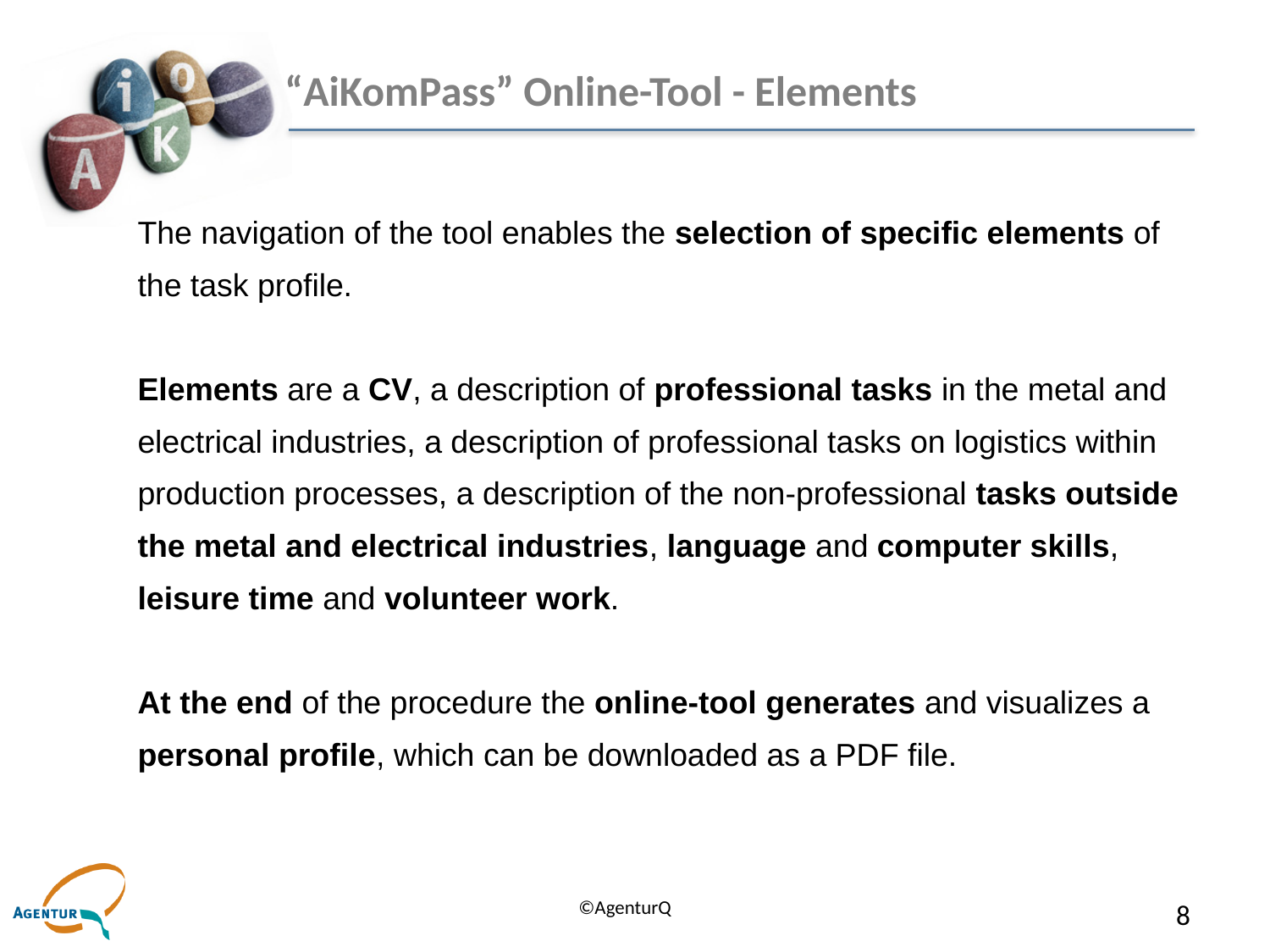

# “AiKomPass” Online-Tool - Elements
The navigation of the tool enables the selection of specific elements of
the task profile.

Elements are a CV, a description of professional tasks in the metal and
electrical industries, a description of professional tasks on logistics within
production processes, a description of the non-professional tasks outside
the metal and electrical industries, language and computer skills,
leisure time and volunteer work.

At the end of the procedure the online-tool generates and visualizes a
personal profile, which can be downloaded as a PDF file.

8